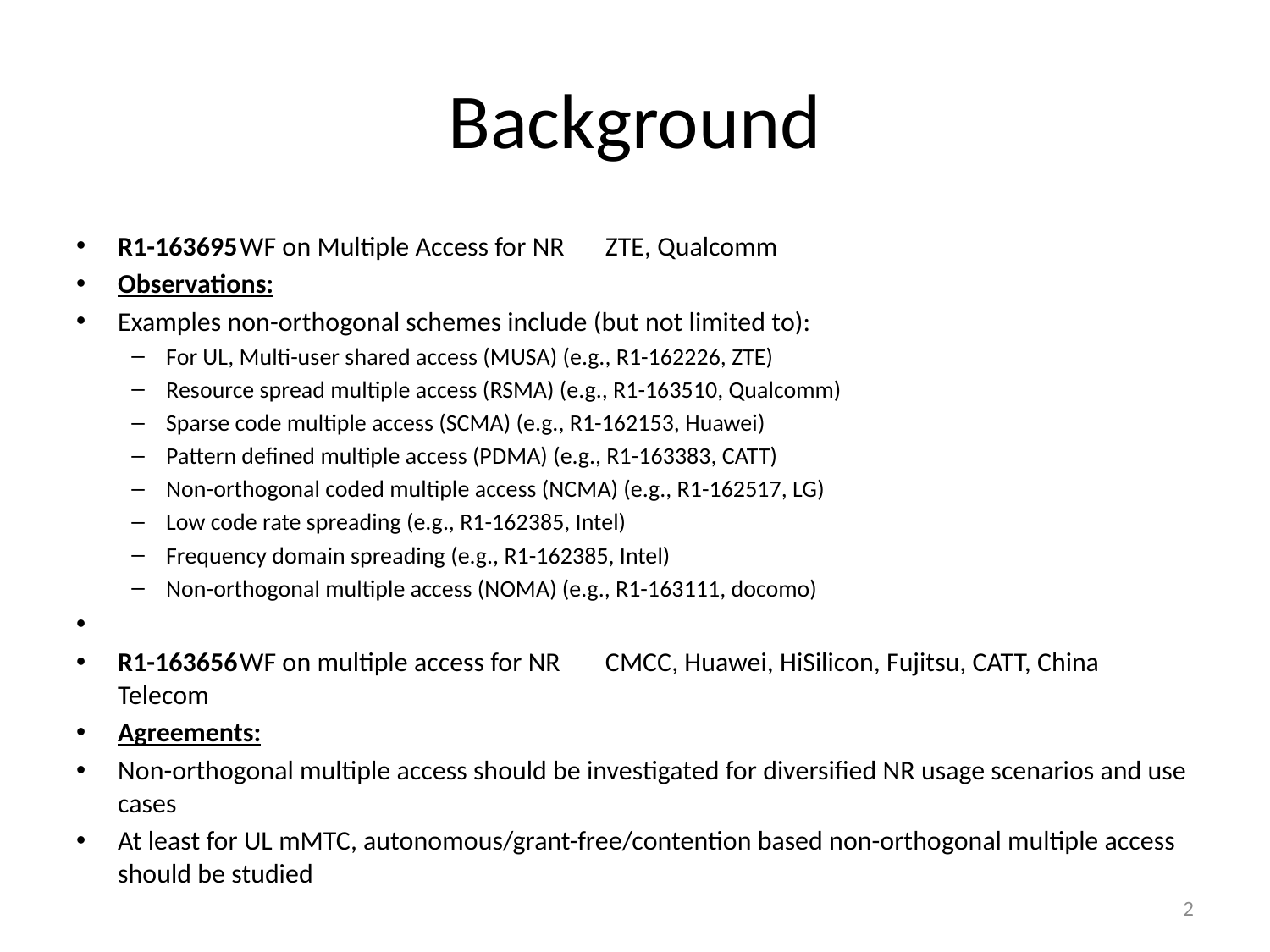

# Background
R1-163695	WF on Multiple Access for NR	ZTE, Qualcomm
Observations:
Examples non-orthogonal schemes include (but not limited to):
For UL, Multi-user shared access (MUSA) (e.g., R1-162226, ZTE)
Resource spread multiple access (RSMA) (e.g., R1-163510, Qualcomm)
Sparse code multiple access (SCMA) (e.g., R1-162153, Huawei)
Pattern defined multiple access (PDMA) (e.g., R1-163383, CATT)
Non-orthogonal coded multiple access (NCMA) (e.g., R1-162517, LG)
Low code rate spreading (e.g., R1-162385, Intel)
Frequency domain spreading (e.g., R1-162385, Intel)
Non-orthogonal multiple access (NOMA) (e.g., R1-163111, docomo)

R1-163656	WF on multiple access for NR	CMCC, Huawei, HiSilicon, Fujitsu, CATT, China Telecom
Agreements:
Non-orthogonal multiple access should be investigated for diversified NR usage scenarios and use cases
At least for UL mMTC, autonomous/grant-free/contention based non-orthogonal multiple access should be studied

2